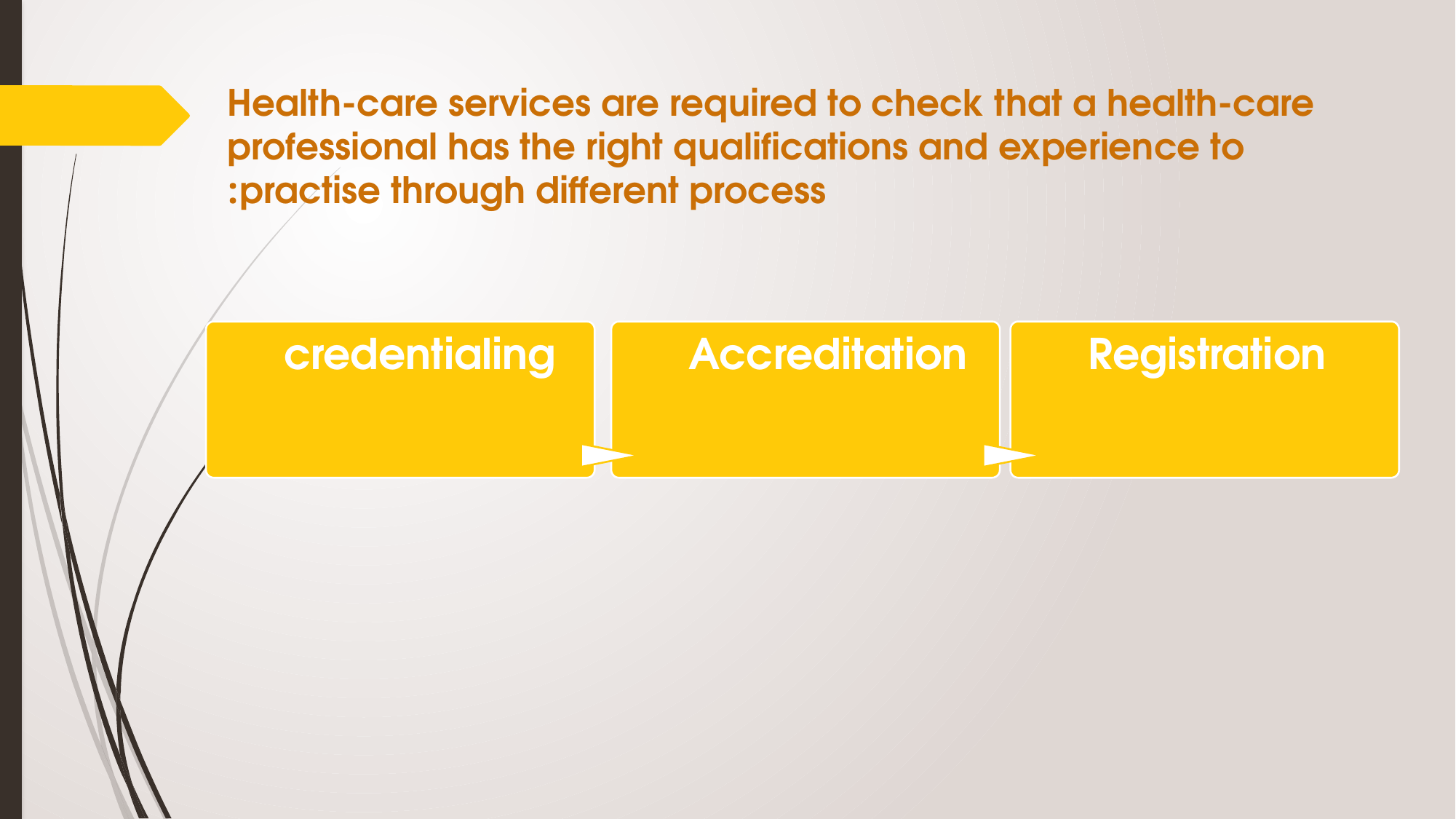

# Health-care services are required to check that a health-care professional has the right qualifications and experience to practise through different process:

credentialing

Accreditation

Registration